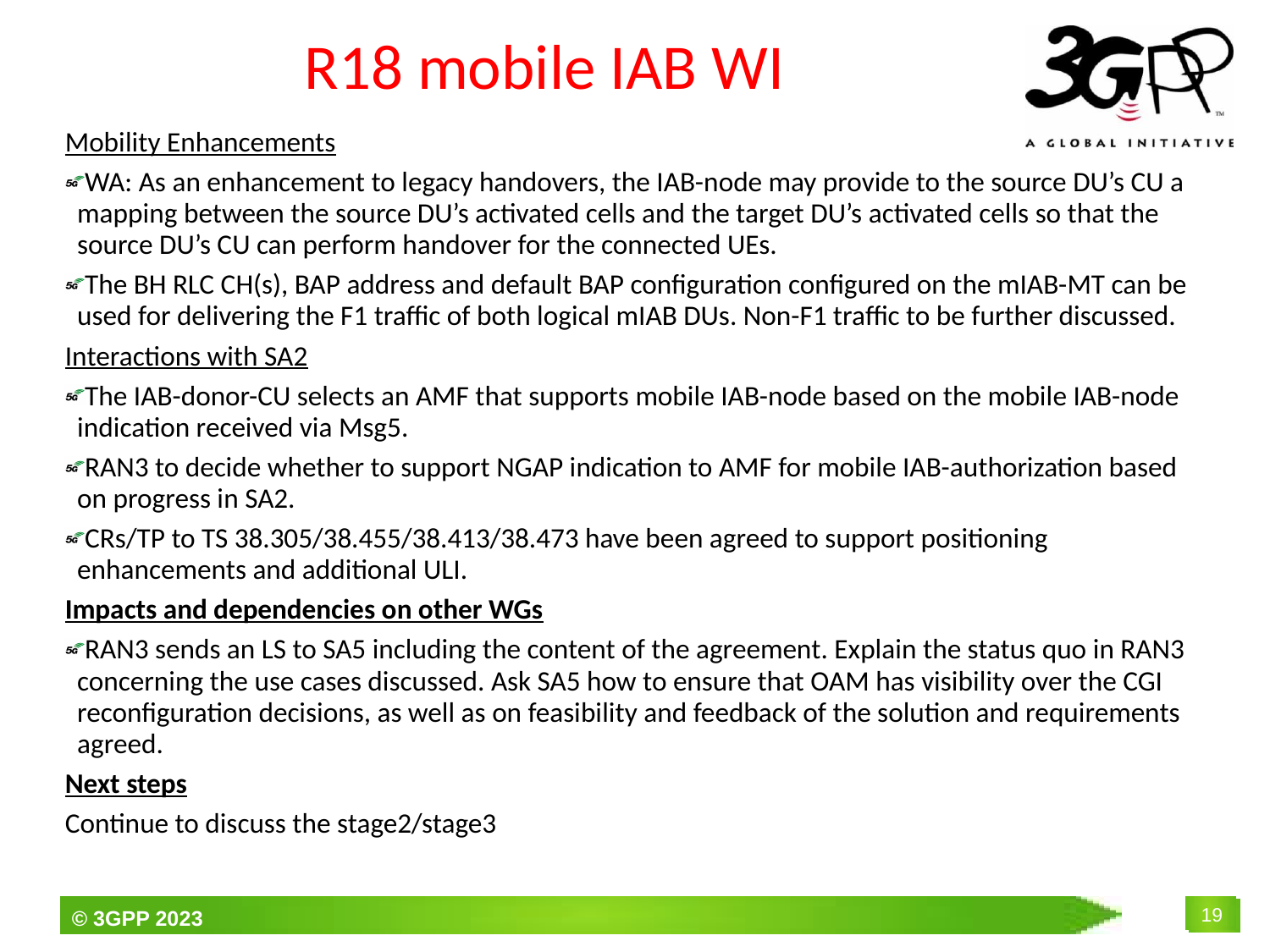

# R18 mobile IAB WI
Mobility Enhancements
WA: As an enhancement to legacy handovers, the IAB-node may provide to the source DU’s CU a mapping between the source DU’s activated cells and the target DU’s activated cells so that the source DU’s CU can perform handover for the connected UEs.
The BH RLC CH(s), BAP address and default BAP configuration configured on the mIAB-MT can be used for delivering the F1 traffic of both logical mIAB DUs. Non-F1 traffic to be further discussed.
Interactions with SA2
The IAB-donor-CU selects an AMF that supports mobile IAB-node based on the mobile IAB-node indication received via Msg5.
RAN3 to decide whether to support NGAP indication to AMF for mobile IAB-authorization based on progress in SA2.
CRs/TP to TS 38.305/38.455/38.413/38.473 have been agreed to support positioning enhancements and additional ULI.
Impacts and dependencies on other WGs
RAN3 sends an LS to SA5 including the content of the agreement. Explain the status quo in RAN3 concerning the use cases discussed. Ask SA5 how to ensure that OAM has visibility over the CGI reconfiguration decisions, as well as on feasibility and feedback of the solution and requirements agreed.
Next steps
Continue to discuss the stage2/stage3

19